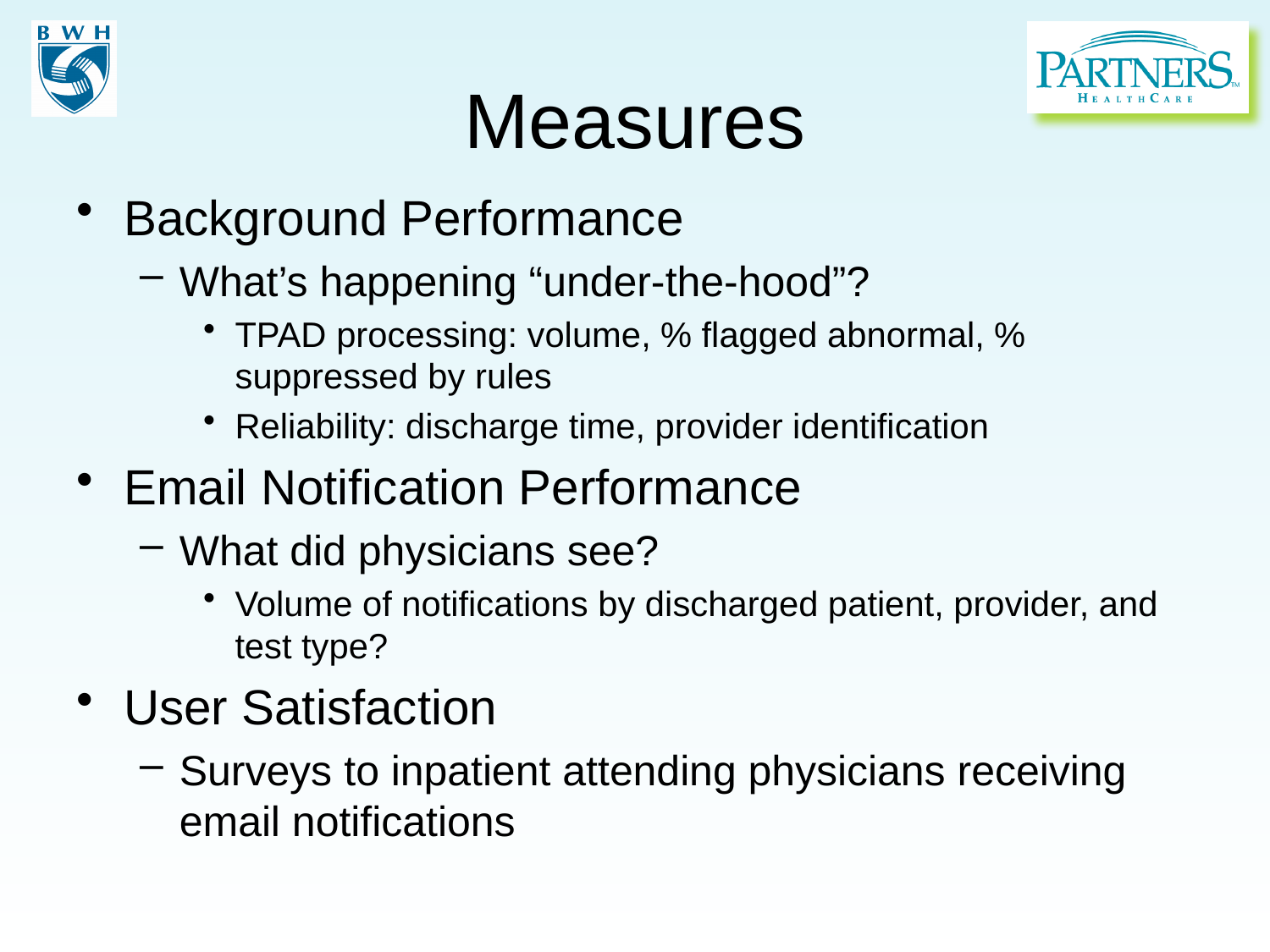

# Measures
Background Performance
What’s happening “under-the-hood”?
TPAD processing: volume, % flagged abnormal, % suppressed by rules
Reliability: discharge time, provider identification
Email Notification Performance
What did physicians see?
Volume of notifications by discharged patient, provider, and test type?
User Satisfaction
Surveys to inpatient attending physicians receiving email notifications